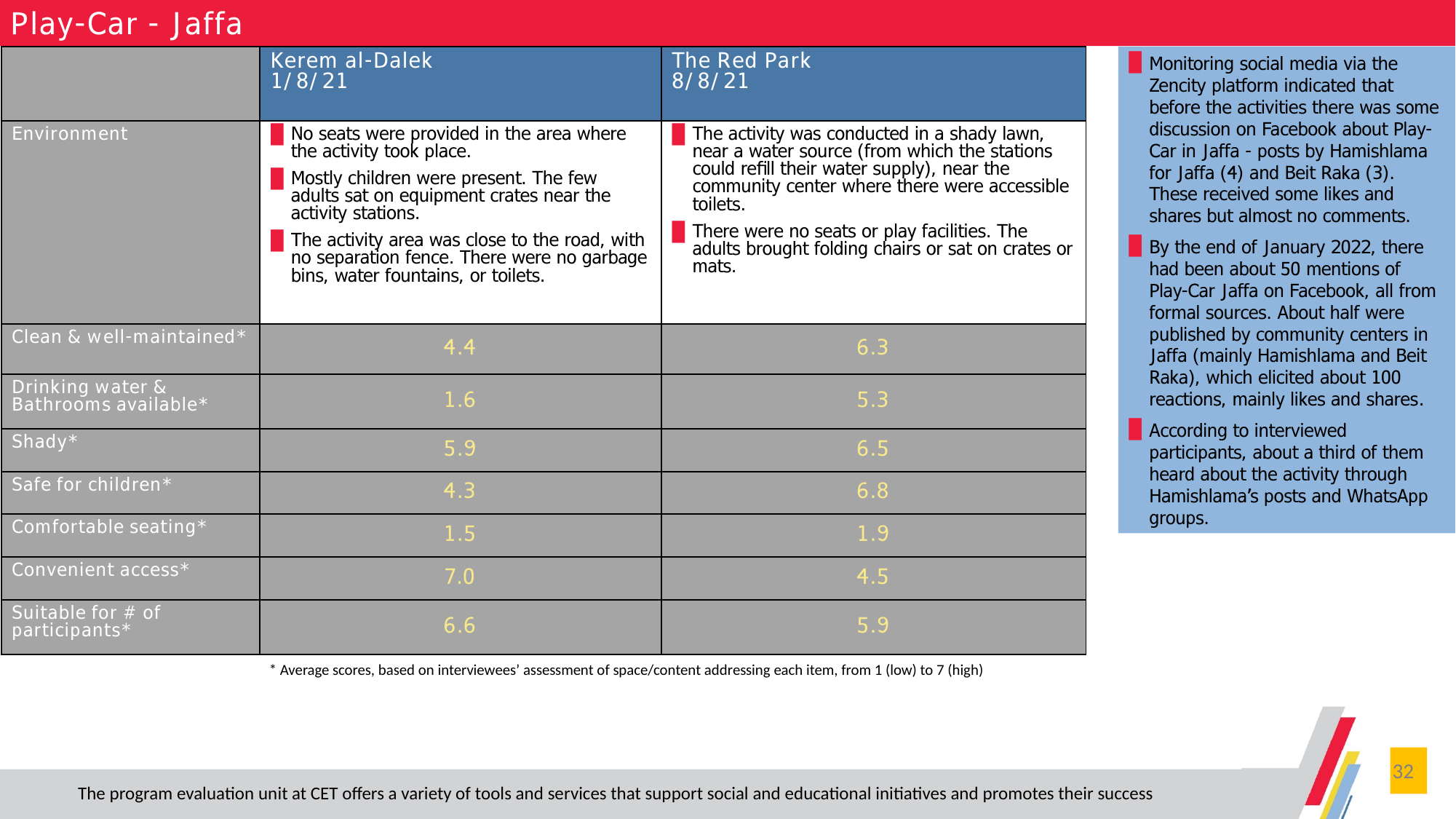

Play-Car - Jaffa
|  | Kerem al-Dalek 1/8/21 | The Red Park 8/8/21 |
| --- | --- | --- |
| Environment | No seats were provided in the area where the activity took place. Mostly children were present. The few adults sat on equipment crates near the activity stations. The activity area was close to the road, with no separation fence. There were no garbage bins, water fountains, or toilets. | The activity was conducted in a shady lawn, near a water source (from which the stations could refill their water supply), near the community center where there were accessible toilets. There were no seats or play facilities. The adults brought folding chairs or sat on crates or mats. |
| Clean & well-maintained\* | 4.4 | 6.3 |
| Drinking water & Bathrooms available\* | 1.6 | 5.3 |
| Shady\* | 5.9 | 6.5 |
| Safe for children\* | 4.3 | 6.8 |
| Comfortable seating\* | 1.5 | 1.9 |
| Convenient access\* | 7.0 | 4.5 |
| Suitable for # of participants\* | 6.6 | 5.9 |
Monitoring social media via the Zencity platform indicated that before the activities there was some discussion on Facebook about Play-Car in Jaffa - posts by Hamishlama for Jaffa (4) and Beit Raka (3). These received some likes and shares but almost no comments.
By the end of January 2022, there had been about 50 mentions of Play-Car Jaffa on Facebook, all from formal sources. About half were published by community centers in Jaffa (mainly Hamishlama and Beit Raka), which elicited about 100 reactions, mainly likes and shares.
According to interviewed participants, about a third of them heard about the activity through Hamishlama’s posts and WhatsApp groups.
* Average scores, based on interviewees’ assessment of space/content addressing each item, from 1 (low) to 7 (high)
32